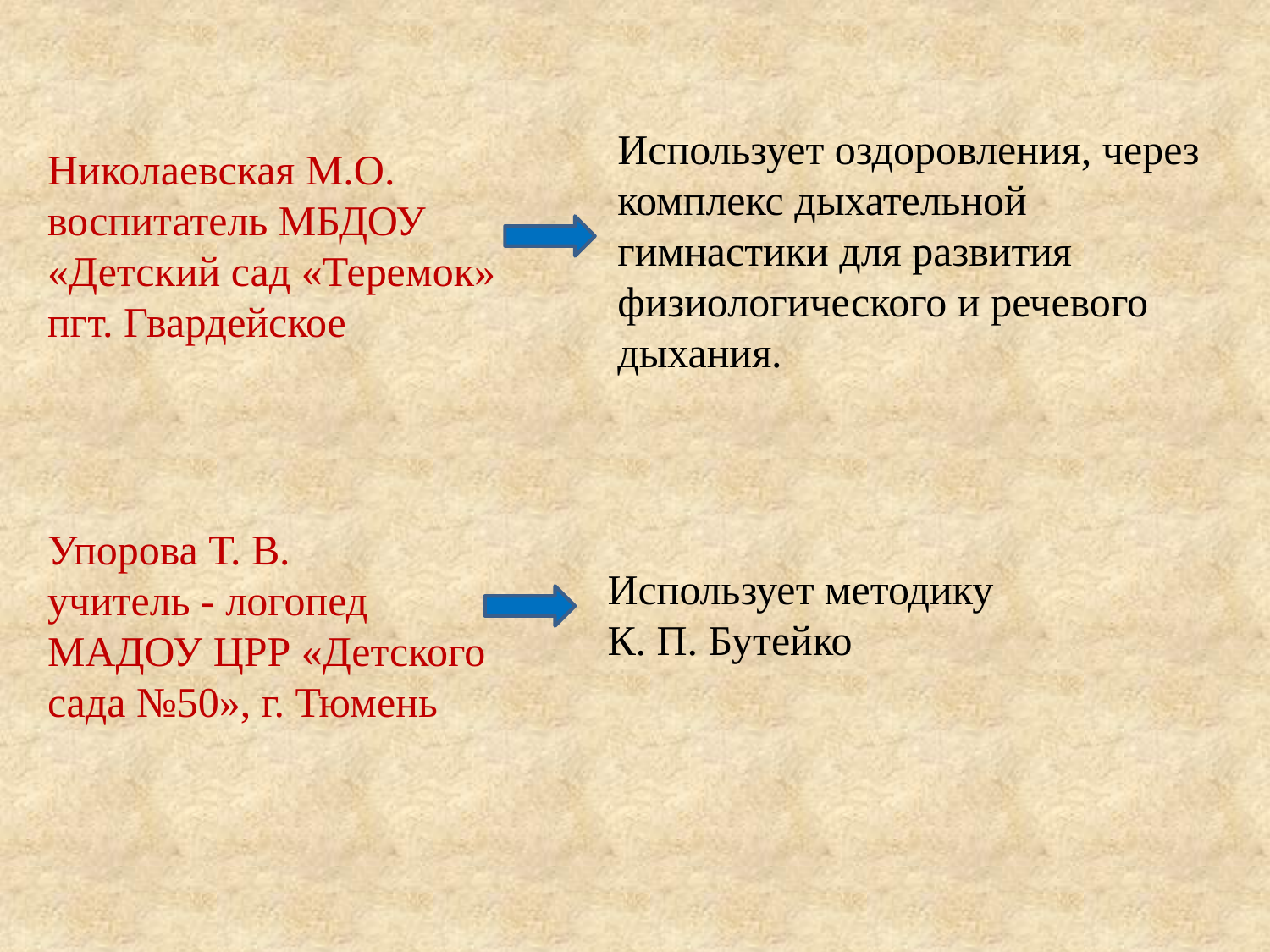

Использует оздоровления, через комплекс дыхательной гимнастики для развития физиологического и речевого дыхания.
Николаевская М.О. воспитатель МБДОУ «Детский сад «Теремок» пгт. Гвардейское

Упорова Т. В.
учитель - логопед МАДОУ ЦРР «Детского сада №50», г. Тюмень
Использует методику
К. П. Бутейко